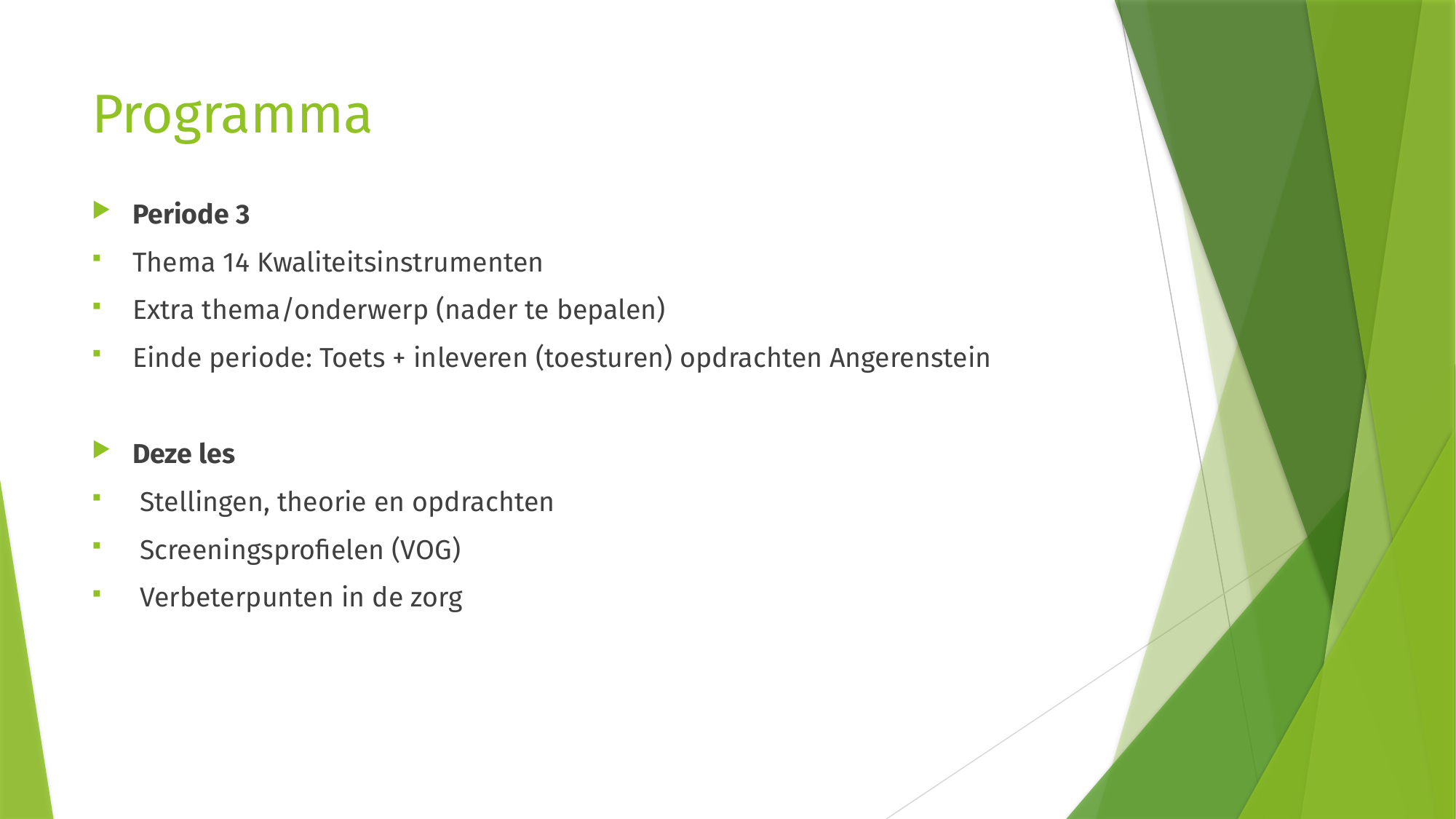

# Programma
Periode 3
Thema 14 Kwaliteitsinstrumenten
Extra thema/onderwerp (nader te bepalen)
Einde periode: Toets + inleveren (toesturen) opdrachten Angerenstein

Deze les
 Stellingen, theorie en opdrachten
 Screeningsprofielen (VOG)
 Verbeterpunten in de zorg